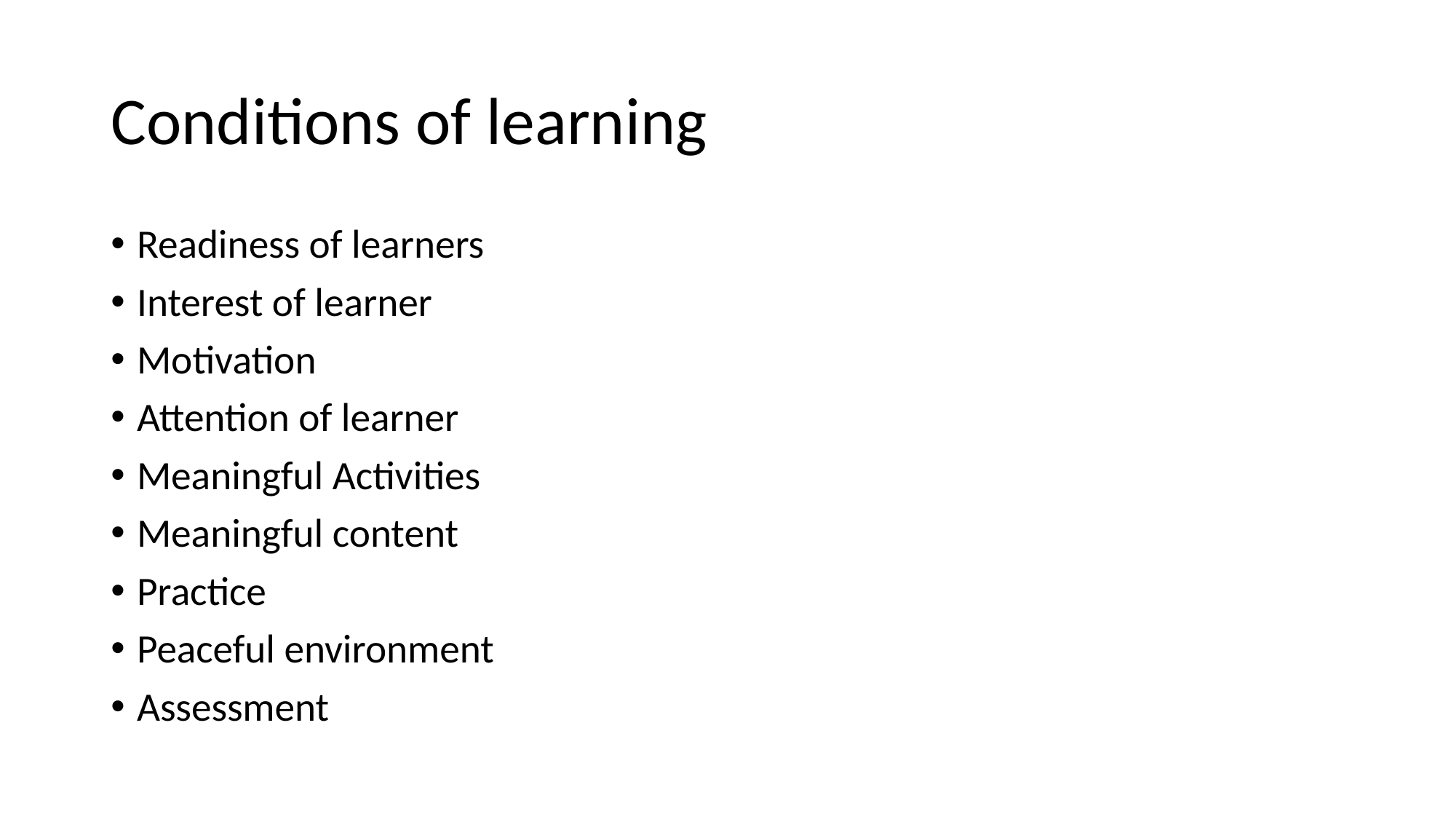

# Conditions of learning
Readiness of learners
Interest of learner
Motivation
Attention of learner
Meaningful Activities
Meaningful content
Practice
Peaceful environment
Assessment